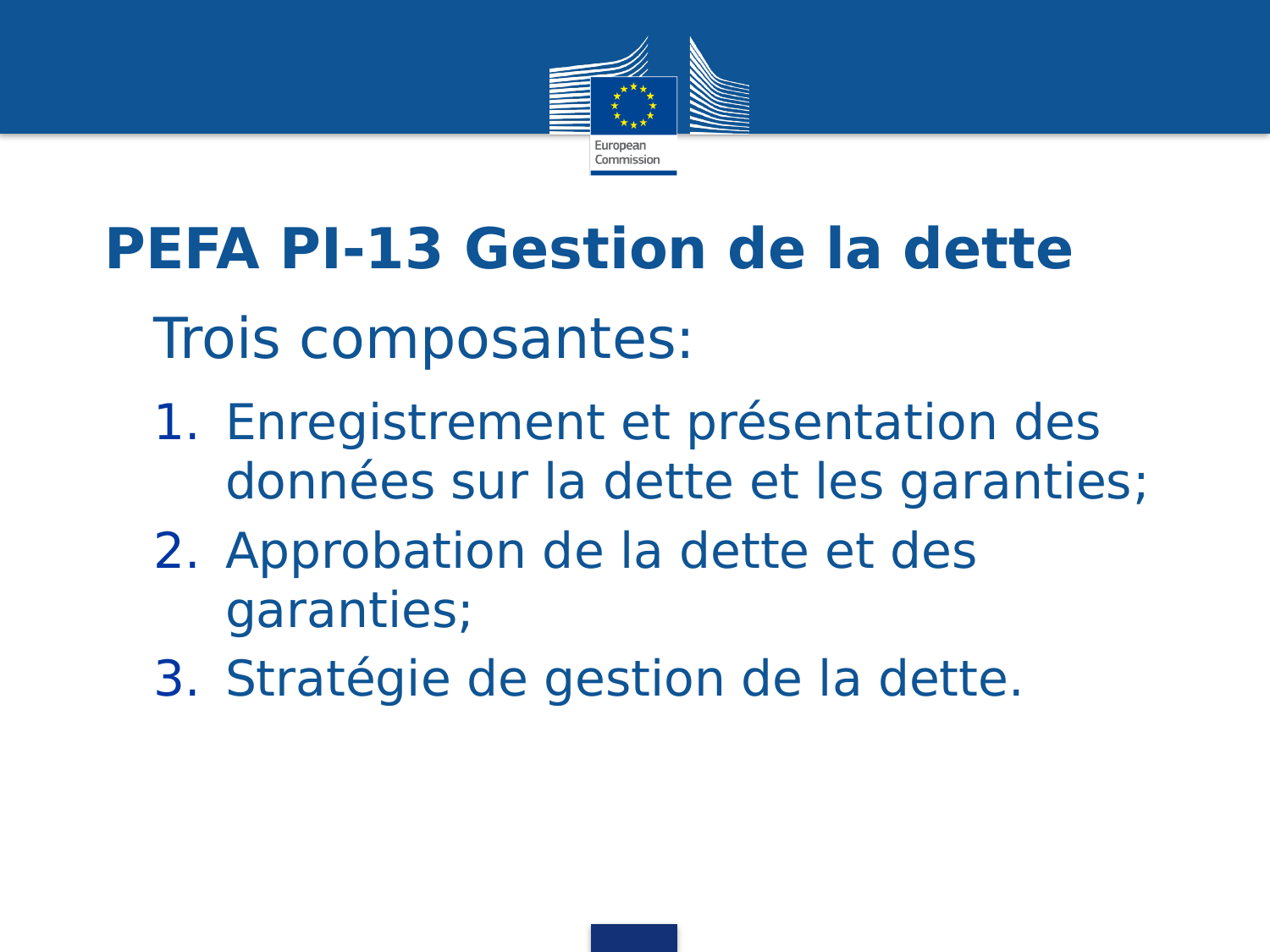

PEFA PI-13 Gestion de la dette
Trois composantes:
Enregistrement et présentation des données sur la dette et les garanties;
Approbation de la dette et des garanties;
Stratégie de gestion de la dette.